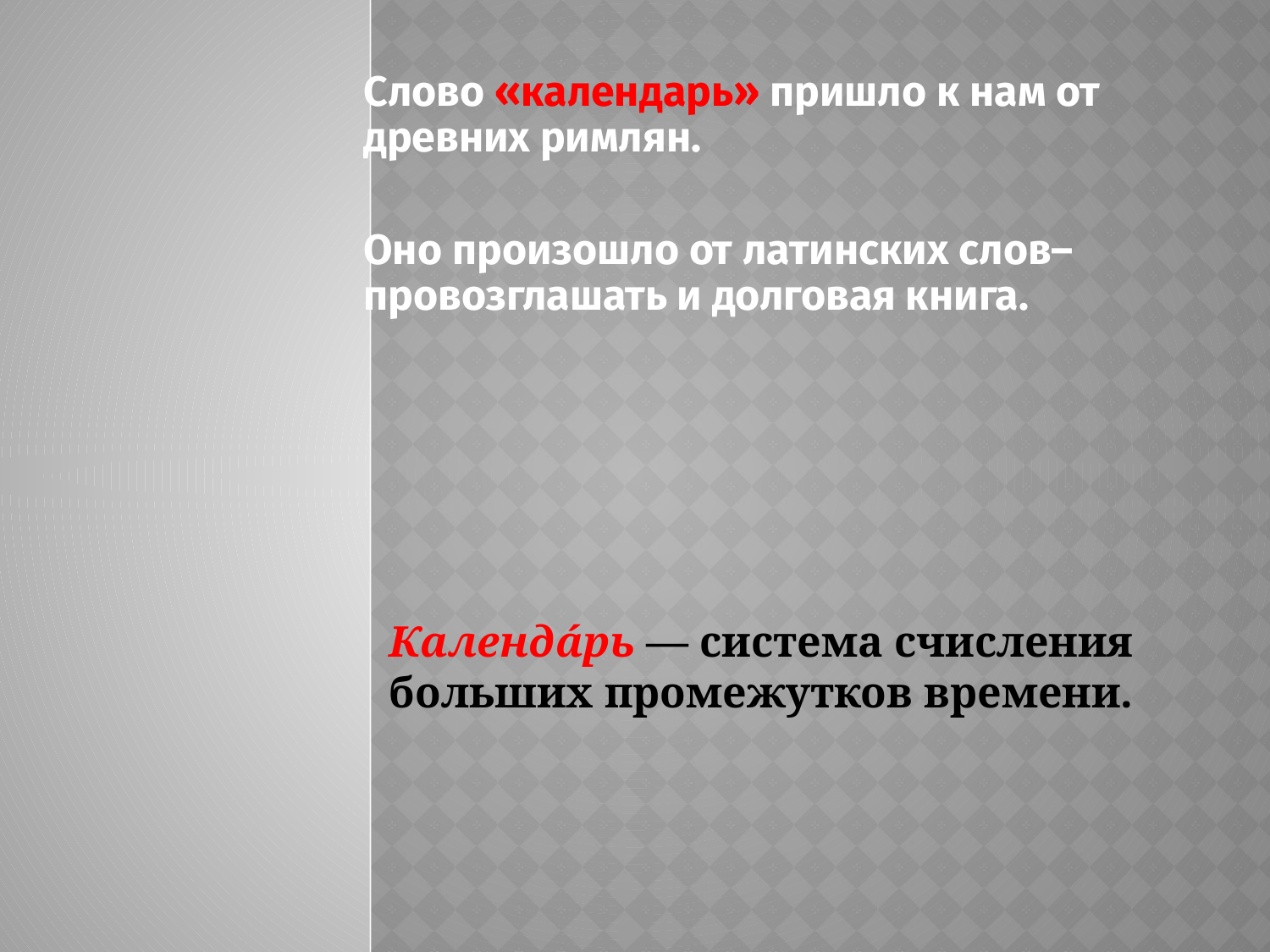

Слово «календарь» пришло к нам от древних римлян.

Оно произошло от латинских слов– провозглашать и долговая книга.

Календа́рь — система счисления больших промежутков времени.